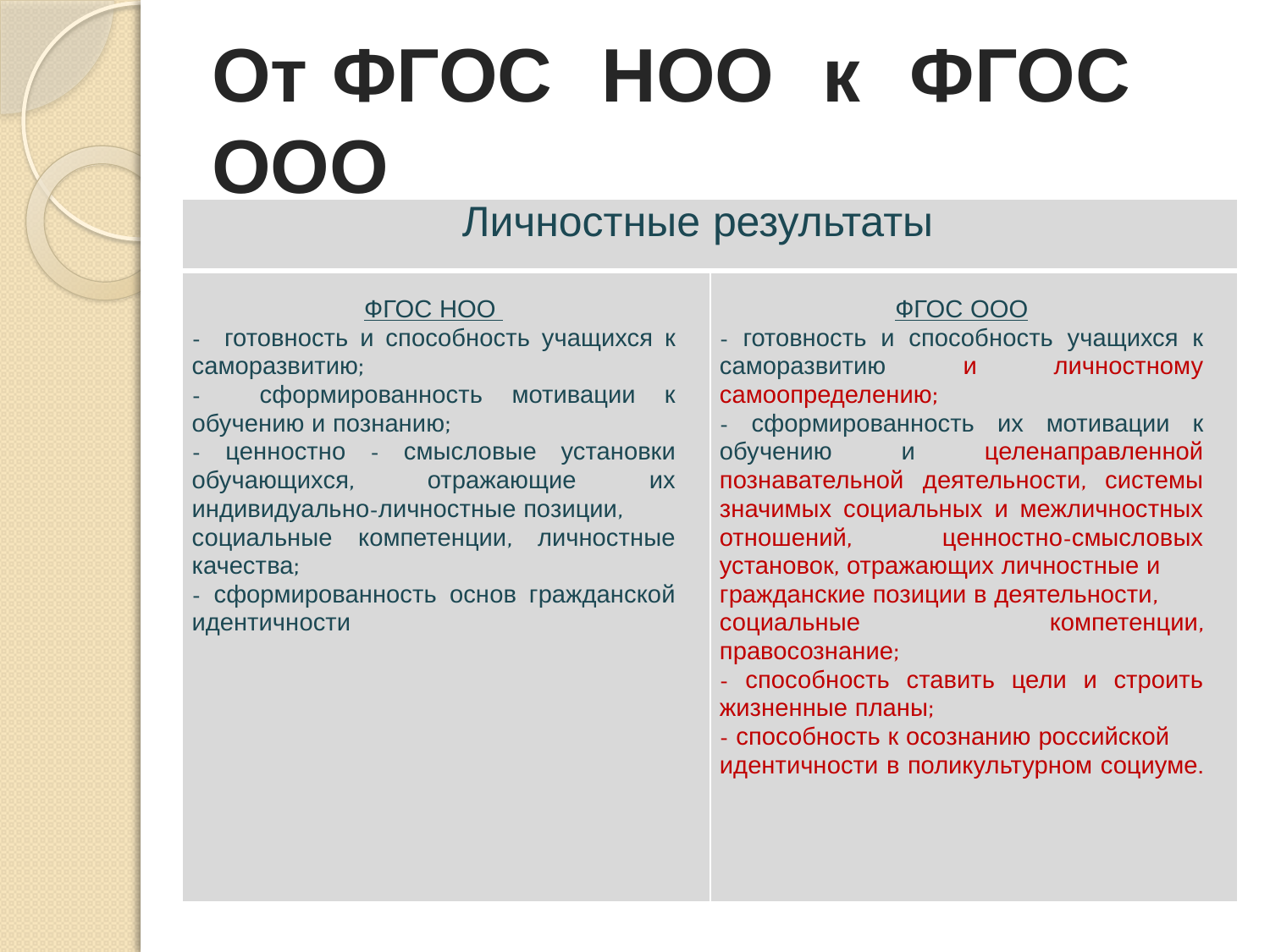

# От ФГОС  НОО  к  ФГОС  ООО
| Личностные результаты |  |
| --- | --- |
| ФГОС НОО - готовность и способность учащихся к саморазвитию; - сформированность мотивации к обучению и познанию; - ценностно - смысловые установки обучающихся, отражающие их индивидуально-личностные позиции, социальные компетенции, личностные качества; - сформированность основ гражданской идентичности | ФГОС ООО - готовность и способность учащихся к саморазвитию и личностному самоопределению; - сформированность их мотивации к обучению и целенаправленной познавательной деятельности, системы значимых социальных и межличностных отношений, ценностно-смысловых установок, отражающих личностные и гражданские позиции в деятельности, социальные компетенции, правосознание; - способность ставить цели и строить жизненные планы; - способность к осознанию российской идентичности в поликультурном социуме. |